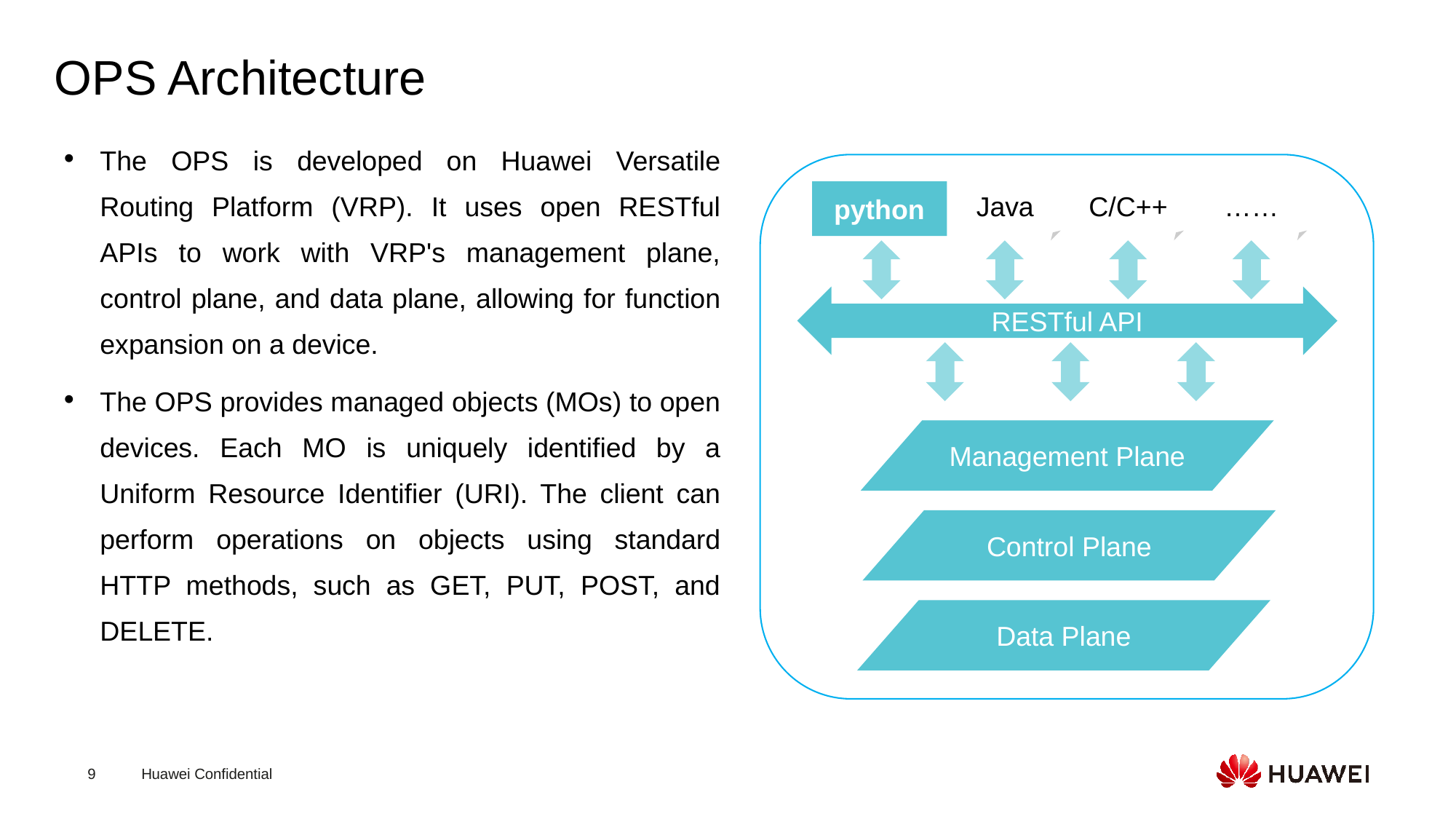

# OPS Architecture
The OPS is developed on Huawei Versatile Routing Platform (VRP). It uses open RESTful APIs to work with VRP's management plane, control plane, and data plane, allowing for function expansion on a device.
The OPS provides managed objects (MOs) to open devices. Each MO is uniquely identified by a Uniform Resource Identifier (URI). The client can perform operations on objects using standard HTTP methods, such as GET, PUT, POST, and DELETE.

……
python
Java
C/C++

RESTful API

Management Plane
Control Plane
Data Plane
1998